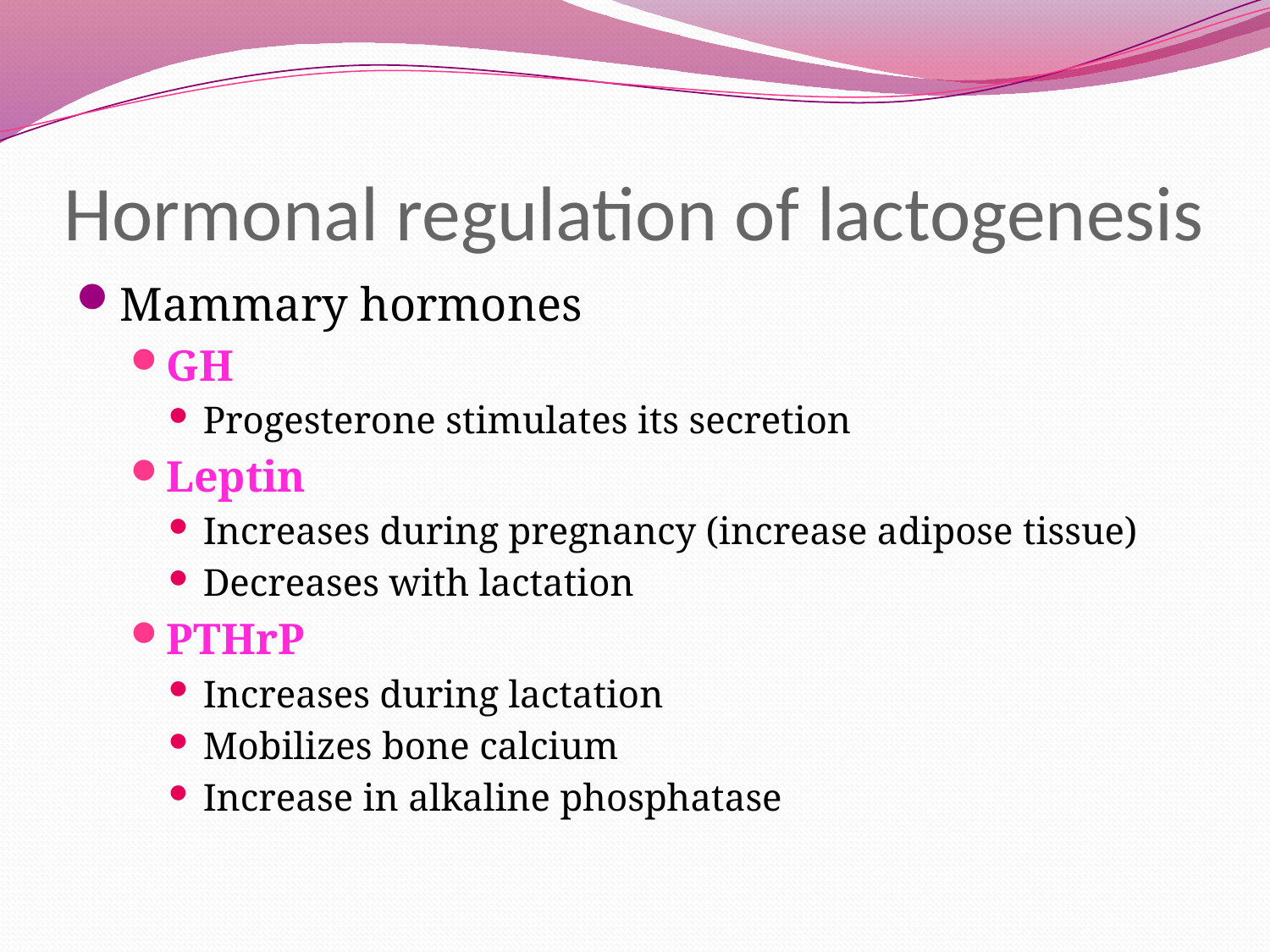

# Hormonal regulation of lactogenesis
Mammary hormones
GH
Progesterone stimulates its secretion
Leptin
Increases during pregnancy (increase adipose tissue)
Decreases with lactation
PTHrP
Increases during lactation
Mobilizes bone calcium
Increase in alkaline phosphatase